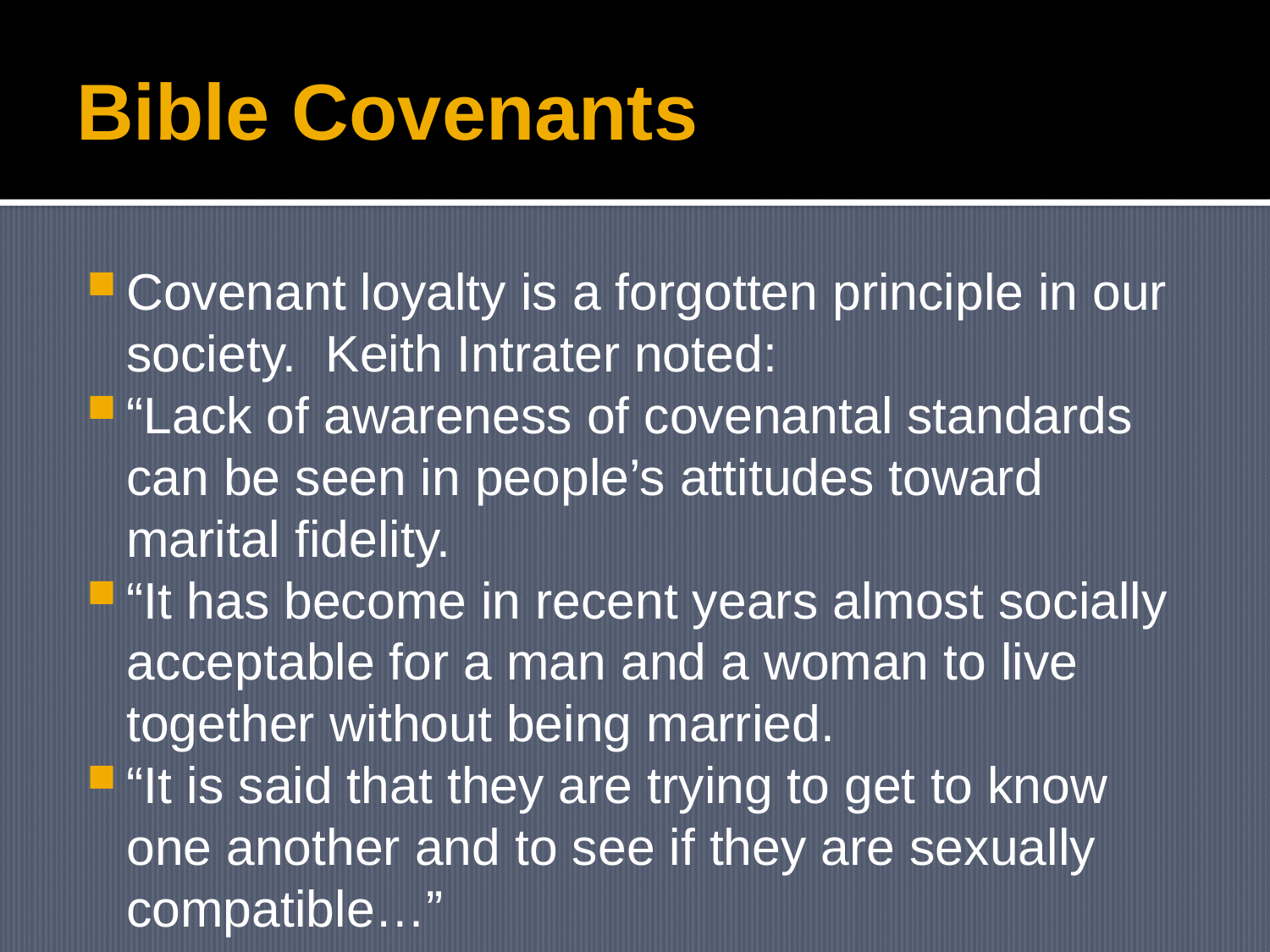

# Bible Covenants
Covenant loyalty is a forgotten principle in our society.  Keith Intrater noted:
“Lack of awareness of covenantal standards can be seen in people’s attitudes toward marital fidelity.
“It has become in recent years almost socially acceptable for a man and a woman to live together without being married.
“It is said that they are trying to get to know one another and to see if they are sexually compatible…”